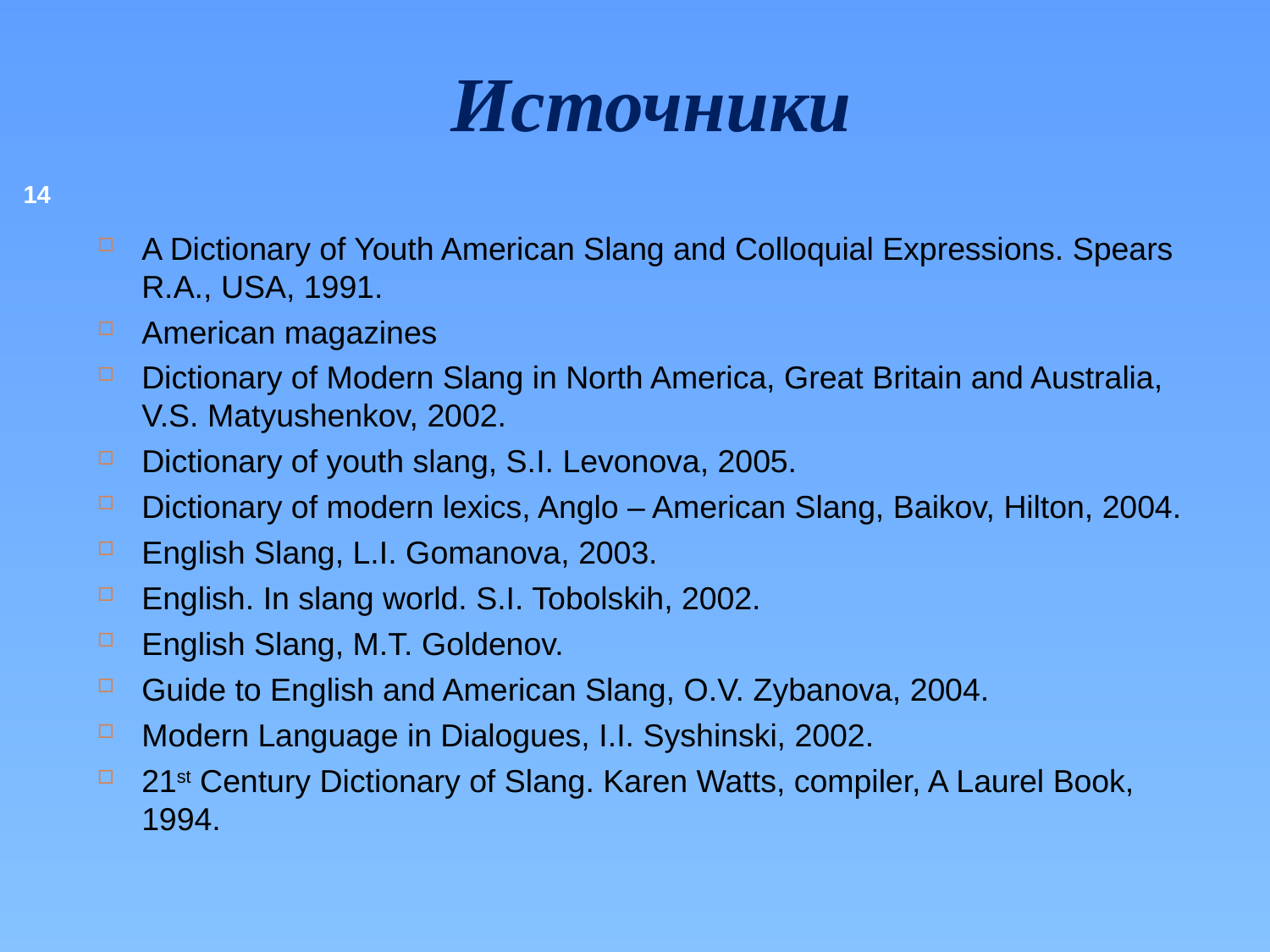

# Источники
14
A Dictionary of Youth American Slang and Colloquial Expressions. Spears R.A., USA, 1991.
American magazines
Dictionary of Modern Slang in North America, Great Britain and Australia, V.S. Matyushenkov, 2002.
Dictionary of youth slang, S.I. Levonova, 2005.
Dictionary of modern lexics, Anglo – American Slang, Baikov, Hilton, 2004.
English Slang, L.I. Gomanova, 2003.
English. In slang world. S.I. Tobolskih, 2002.
English Slang, M.T. Goldenov.
Guide to English and American Slang, O.V. Zybanova, 2004.
Modern Language in Dialogues, I.I. Syshinski, 2002.
21st Century Dictionary of Slang. Karen Watts, compiler, A Laurel Book, 1994.